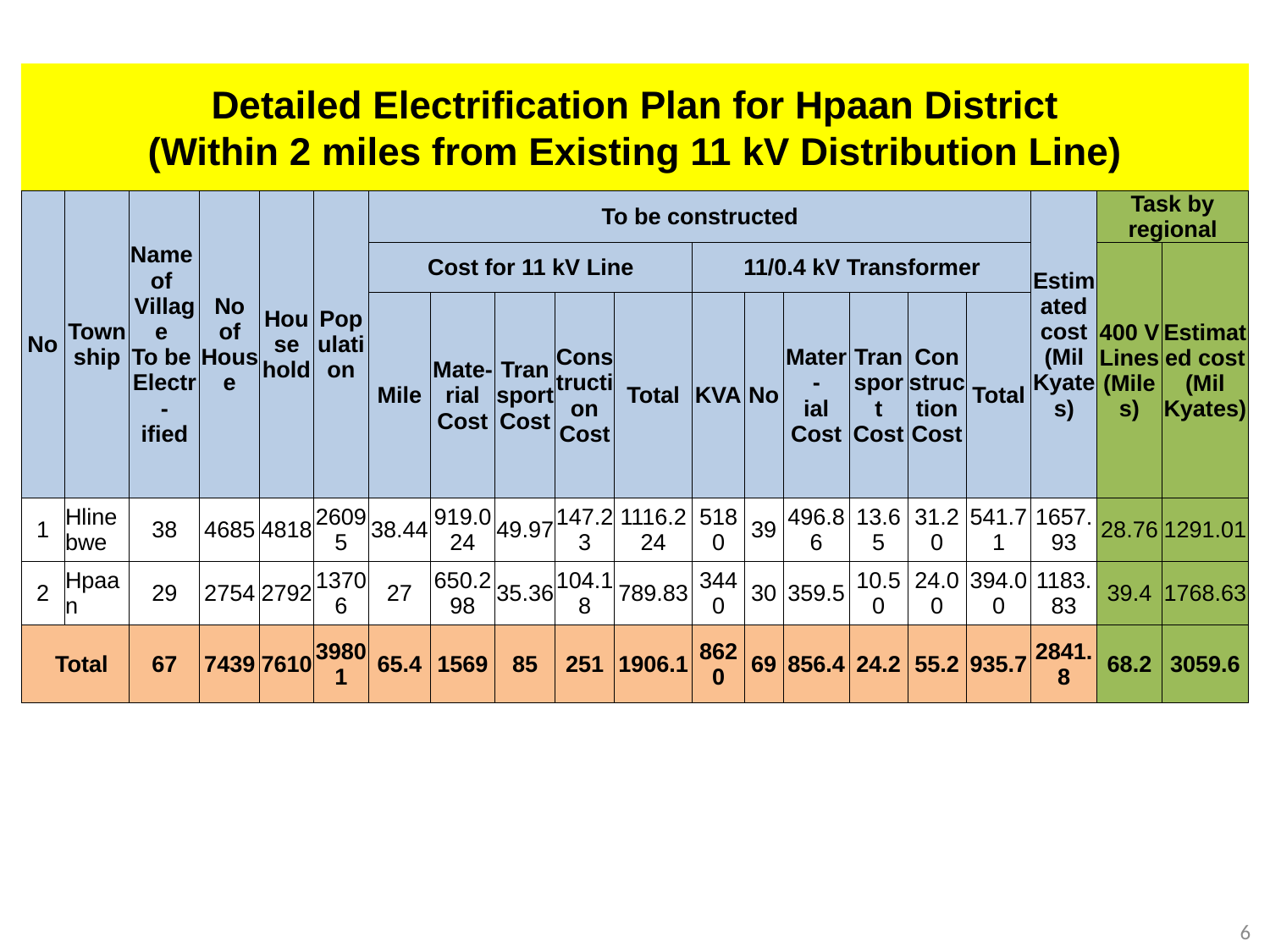

# Detailed Electrification Plan for Hpaan District (Within 2 miles from Existing 11 kV Distribution Line)
| No | Town ship | Name of Village To be Electr- ified | No of House | House hold | Population | To be constructed |  |  |  |  |  |  |  |  |  |  | Estimated cost (Mil Kyates) | Task by regional |  |
| --- | --- | --- | --- | --- | --- | --- | --- | --- | --- | --- | --- | --- | --- | --- | --- | --- | --- | --- | --- |
|  |  |  |  |  |  | Cost for 11 kV Line |  |  |  |  | 11/0.4 kV Transformer |  |  |  |  |  |  | 400 V Lines (Miles) | Estimated cost (Mil Kyates) |
|  |  |  |  |  |  | Mile | Mate- rial Cost | Tran sport Cost | Construction Cost | Total | KVA | No | Mater- ial Cost | Transport Cost | Construction Cost | Total |  |  |  |
| 1 | Hline bwe | 38 | 4685 | 4818 | 26095 | 38.44 | 919.024 | 49.97 | 147.23 | 1116.224 | 5180 | 39 | 496.86 | 13.65 | 31.20 | 541.71 | 1657.93 | 28.76 | 1291.01 |
| 2 | Hpaan | 29 | 2754 | 2792 | 13706 | 27 | 650.298 | 35.36 | 104.18 | 789.83 | 3440 | 30 | 359.5 | 10.50 | 24.00 | 394.00 | 1183.83 | 39.4 | 1768.63 |
| Total |  | 67 | 7439 | 7610 | 39801 | 65.4 | 1569 | 85 | 251 | 1906.1 | 8620 | 69 | 856.4 | 24.2 | 55.2 | 935.7 | 2841.8 | 68.2 | 3059.6 |
6